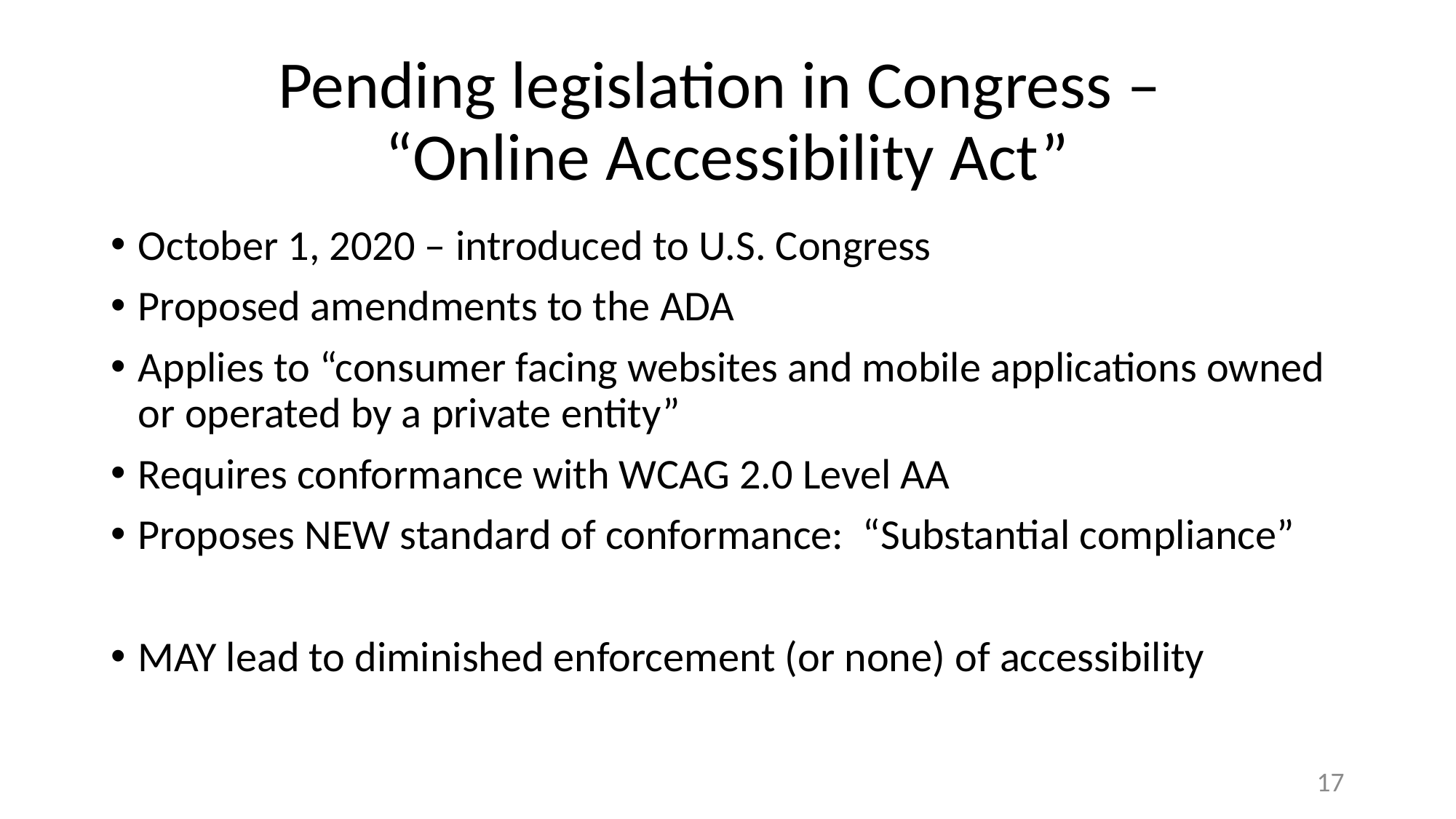

# Pending legislation in Congress – “Online Accessibility Act”
October 1, 2020 – introduced to U.S. Congress
Proposed amendments to the ADA
Applies to “consumer facing websites and mobile applications owned or operated by a private entity”
Requires conformance with WCAG 2.0 Level AA
Proposes NEW standard of conformance:  “Substantial compliance”

MAY lead to diminished enforcement (or none) of accessibility

17